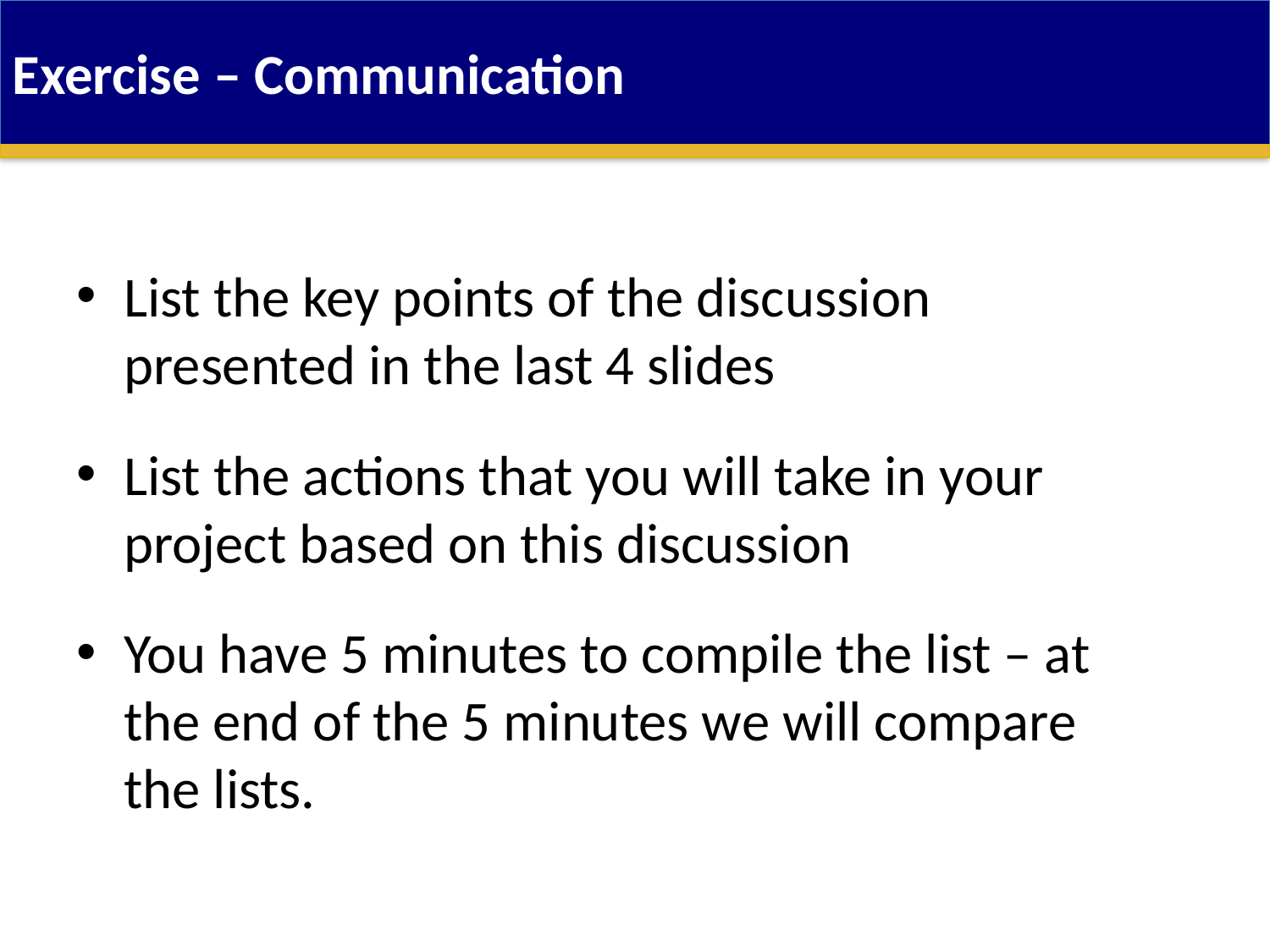

Exercise – Communication

List the key points of the discussion presented in the last 4 slides
List the actions that you will take in your project based on this discussion
You have 5 minutes to compile the list – at the end of the 5 minutes we will compare the lists.